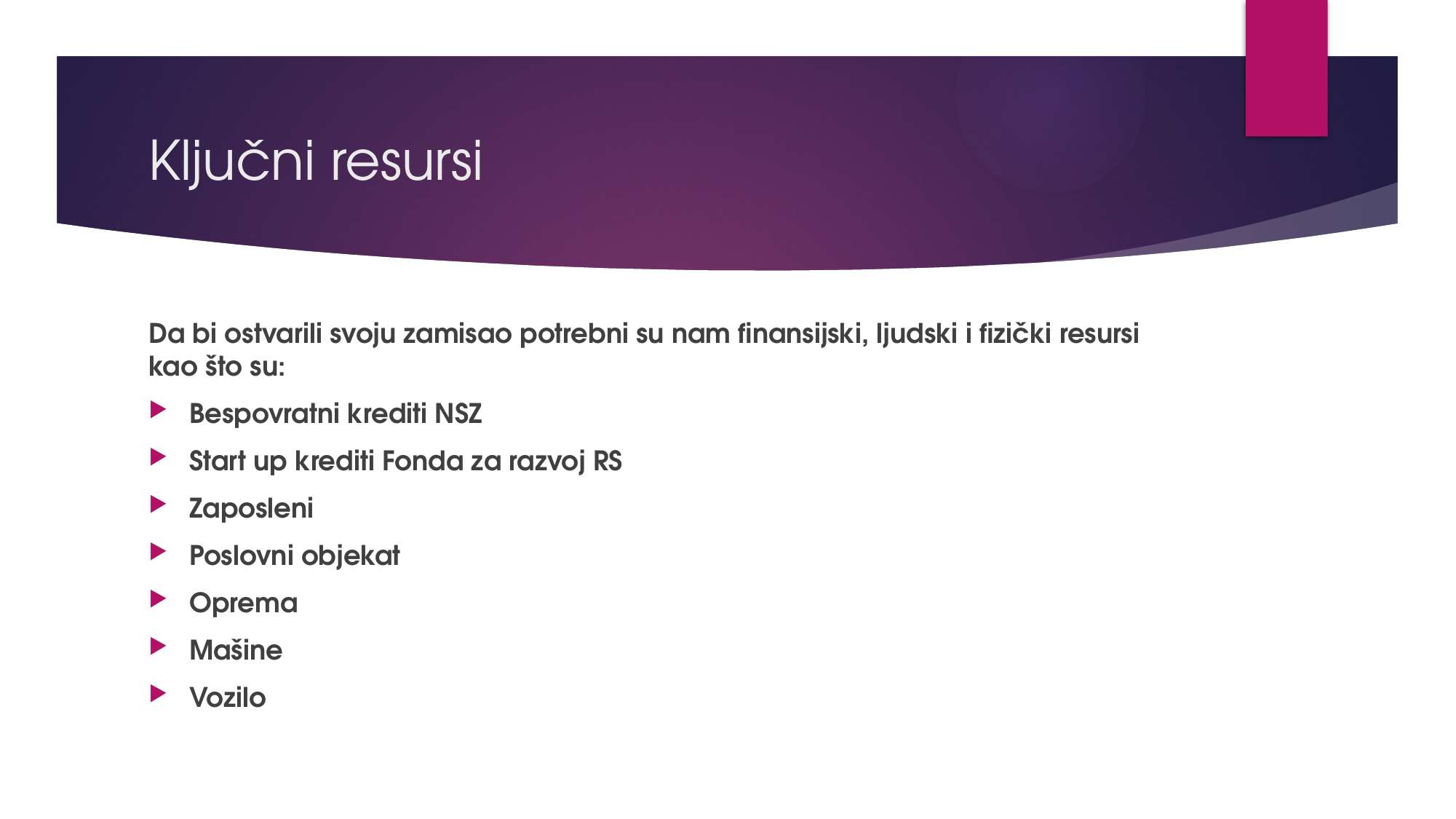

# Ključni resursi
Da bi ostvarili svoju zamisao potrebni su nam finansijski, ljudski i fizički resursi kao što su:
Bespovratni krediti NSZ
Start up krediti Fonda za razvoj RS
Zaposleni
Poslovni objekat
Oprema
Mašine
Vozilo